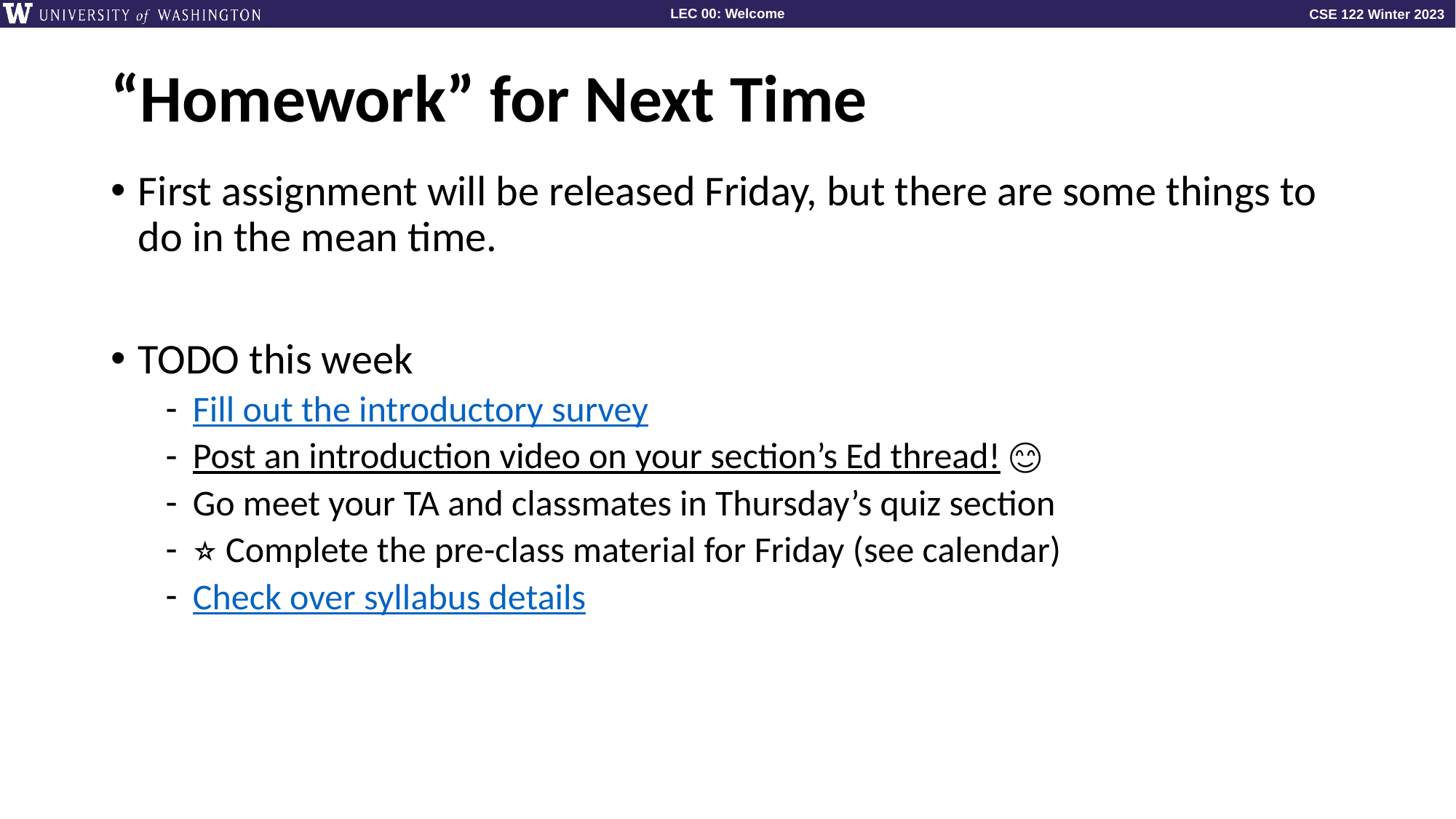

# “Homework” for Next Time
First assignment will be released Friday, but there are some things to do in the mean time.

TODO this week
Fill out the introductory survey
Post an introduction video on your section’s Ed thread! 😊
Go meet your TA and classmates in Thursday’s quiz section
⭐️ Complete the pre-class material for Friday (see calendar)
Check over syllabus details